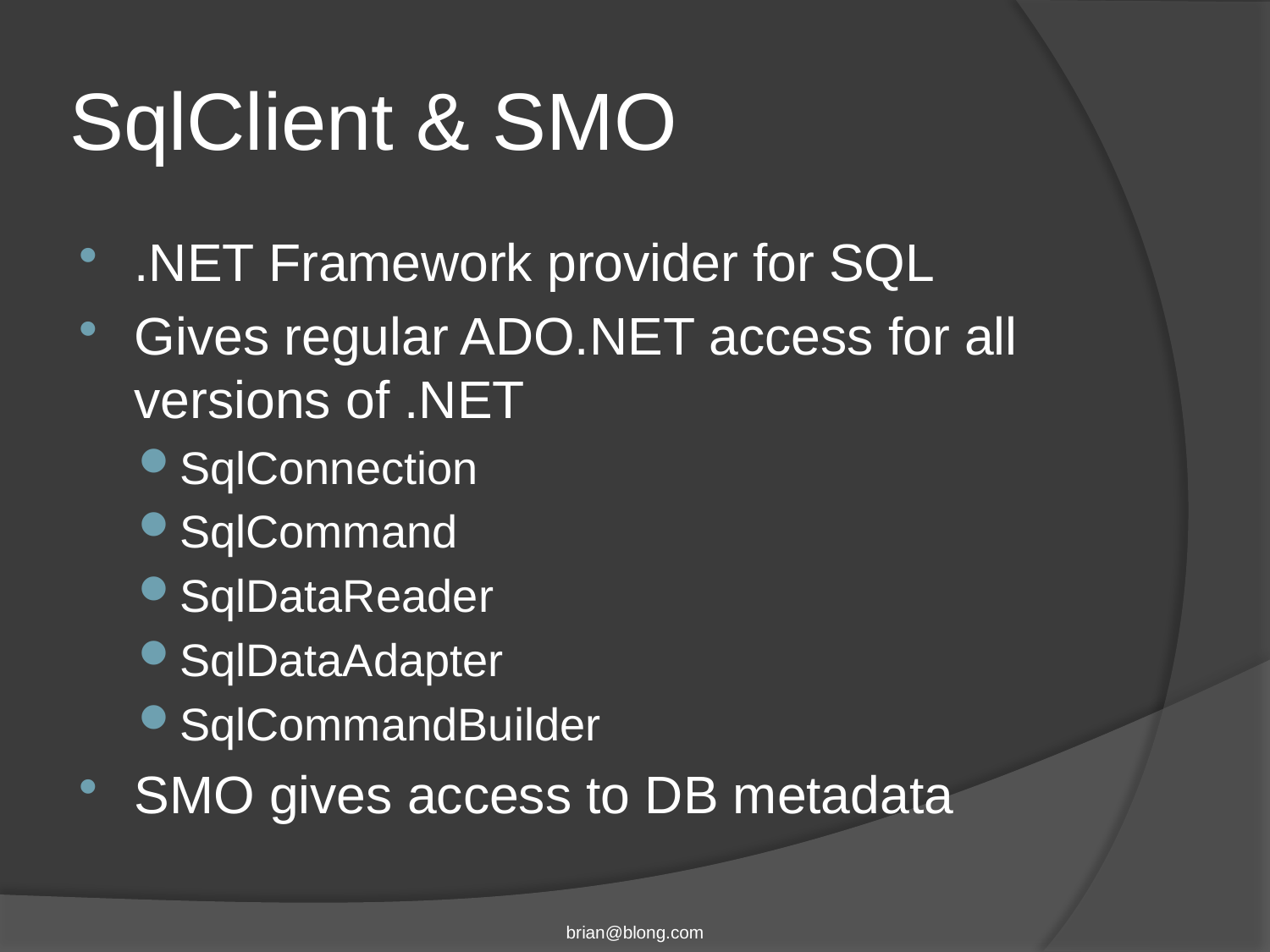

# SqlClient & SMO
.NET Framework provider for SQL
Gives regular ADO.NET access for all versions of .NET
SqlConnection
SqlCommand
SqlDataReader
SqlDataAdapter
SqlCommandBuilder
SMO gives access to DB metadata
brian@blong.com